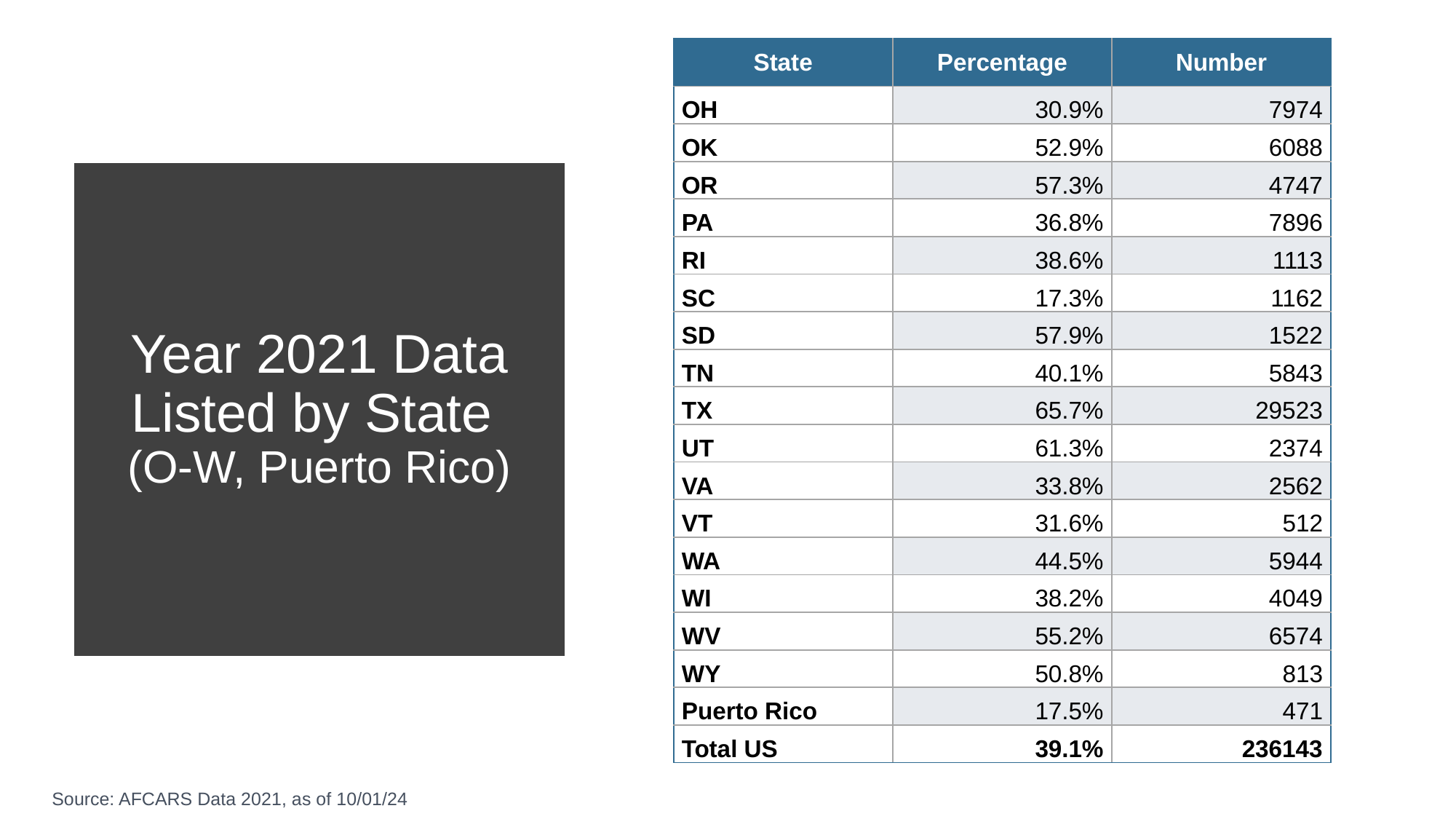

| State | Percentage | Number |
| --- | --- | --- |
| OH | 30.9% | 7974 |
| OK | 52.9% | 6088 |
| OR | 57.3% | 4747 |
| PA | 36.8% | 7896 |
| RI | 38.6% | 1113 |
| SC | 17.3% | 1162 |
| SD | 57.9% | 1522 |
| TN | 40.1% | 5843 |
| TX | 65.7% | 29523 |
| UT | 61.3% | 2374 |
| VA | 33.8% | 2562 |
| VT | 31.6% | 512 |
| WA | 44.5% | 5944 |
| WI | 38.2% | 4049 |
| WV | 55.2% | 6574 |
| WY | 50.8% | 813 |
| Puerto Rico | 17.5% | 471 |
| Total US | 39.1% | 236143 |
# Year 2021 Data Listed by State (O-W, Puerto Rico)
Source: AFCARS Data 2021, as of 10/01/24